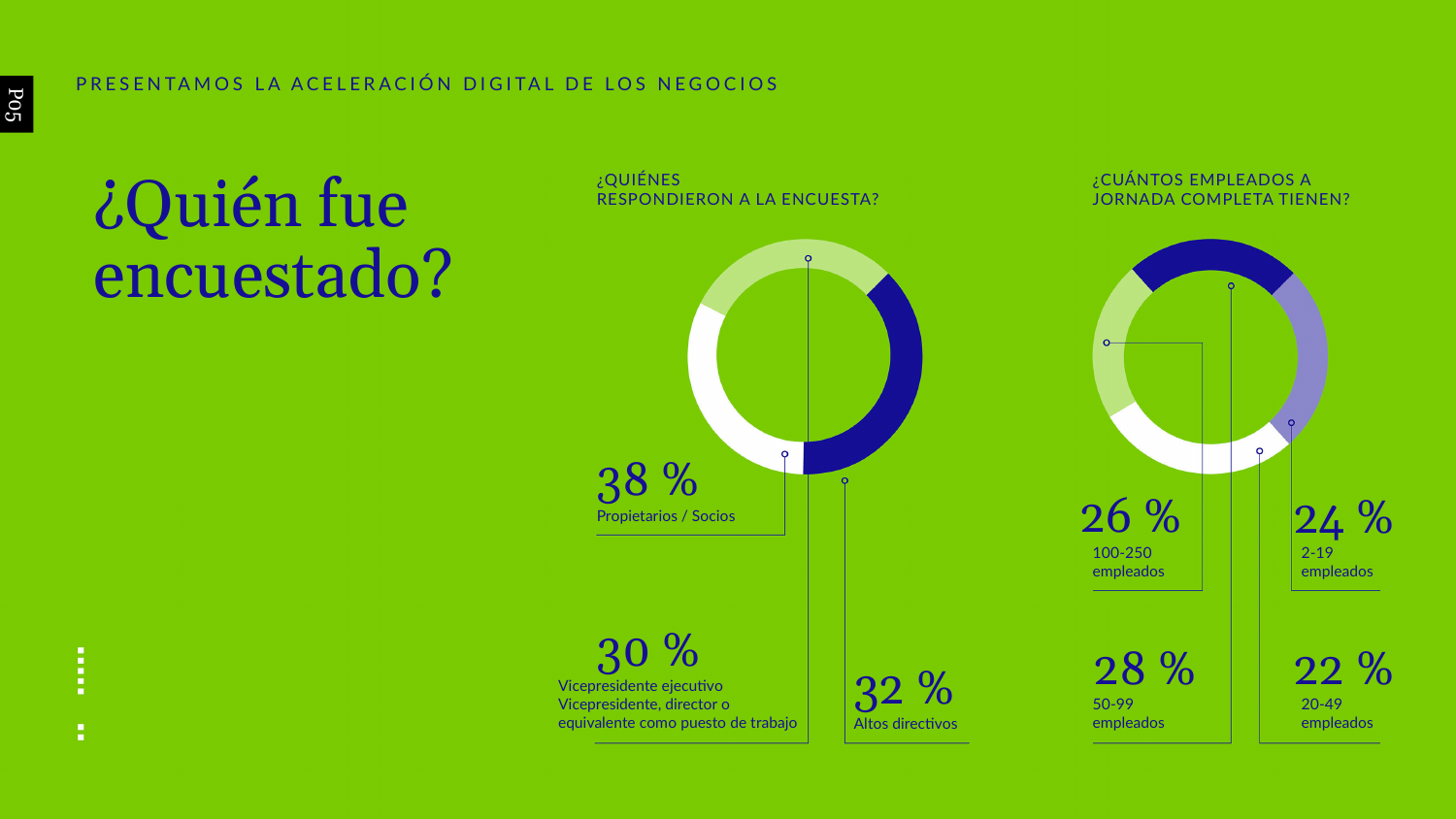

PRESENTAMOS La Aceleración digital de los negocios
P05
¿Quiénes
respondieron a la encuesta?
¿Cuántos empleados A JORNADA COMPLETA tienen?
¿Quién fue encuestado?
38 %
26 %
24 %
Propietarios / Socios
100-250
empleados
2-19
empleados
30 %
28 %
22 %
32 %
Vicepresidente ejecutivo
Vicepresidente, director o
equivalente como puesto de trabajo
50-99
empleados
20-49
empleados
Altos directivos